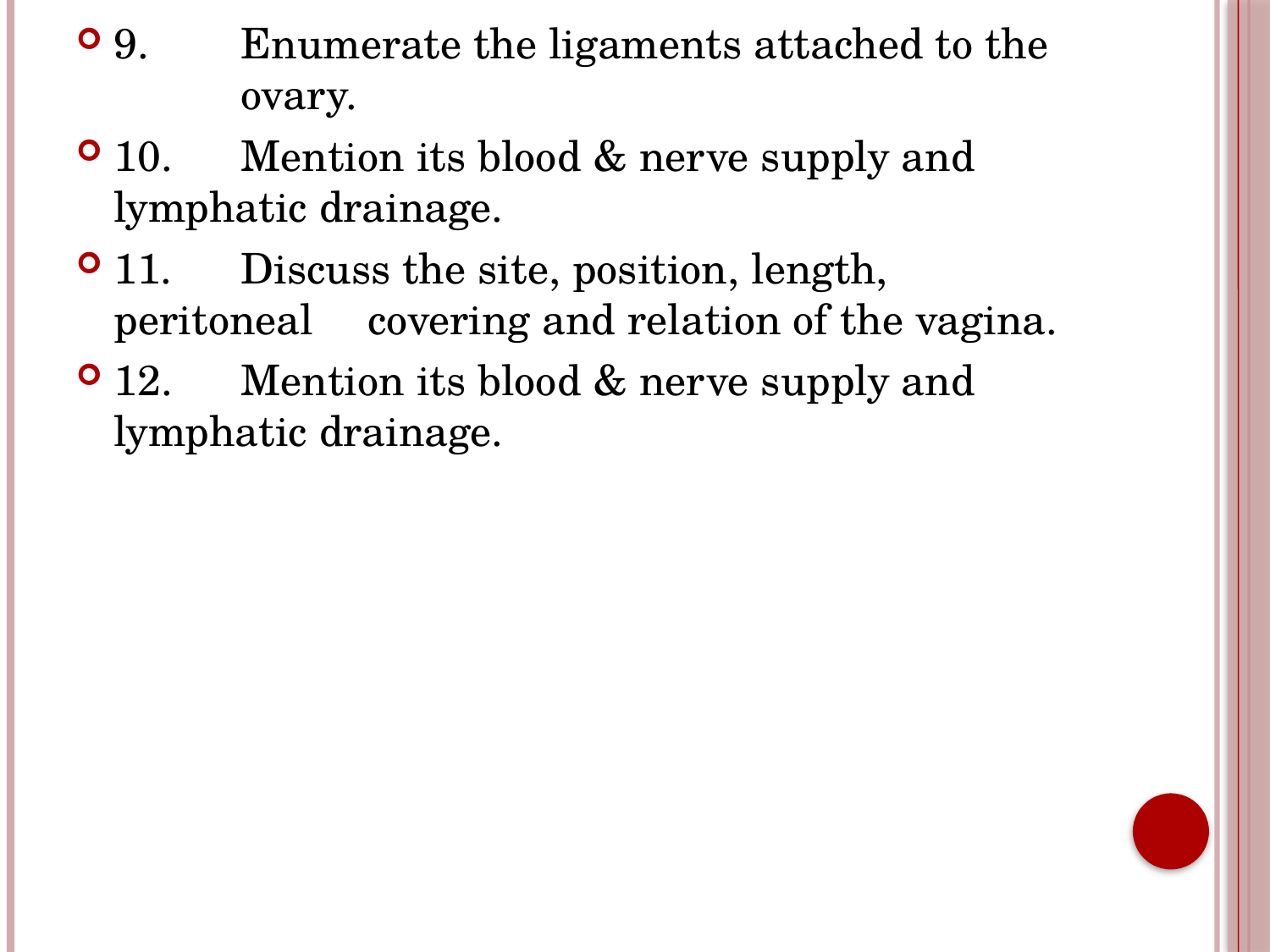

9.	Enumerate the ligaments attached to the 	ovary.
10.	Mention its blood & nerve supply and 	lymphatic drainage.
11.	Discuss the site, position, length, peritoneal 	covering and relation of the vagina.
12.	Mention its blood & nerve supply and 	lymphatic drainage.